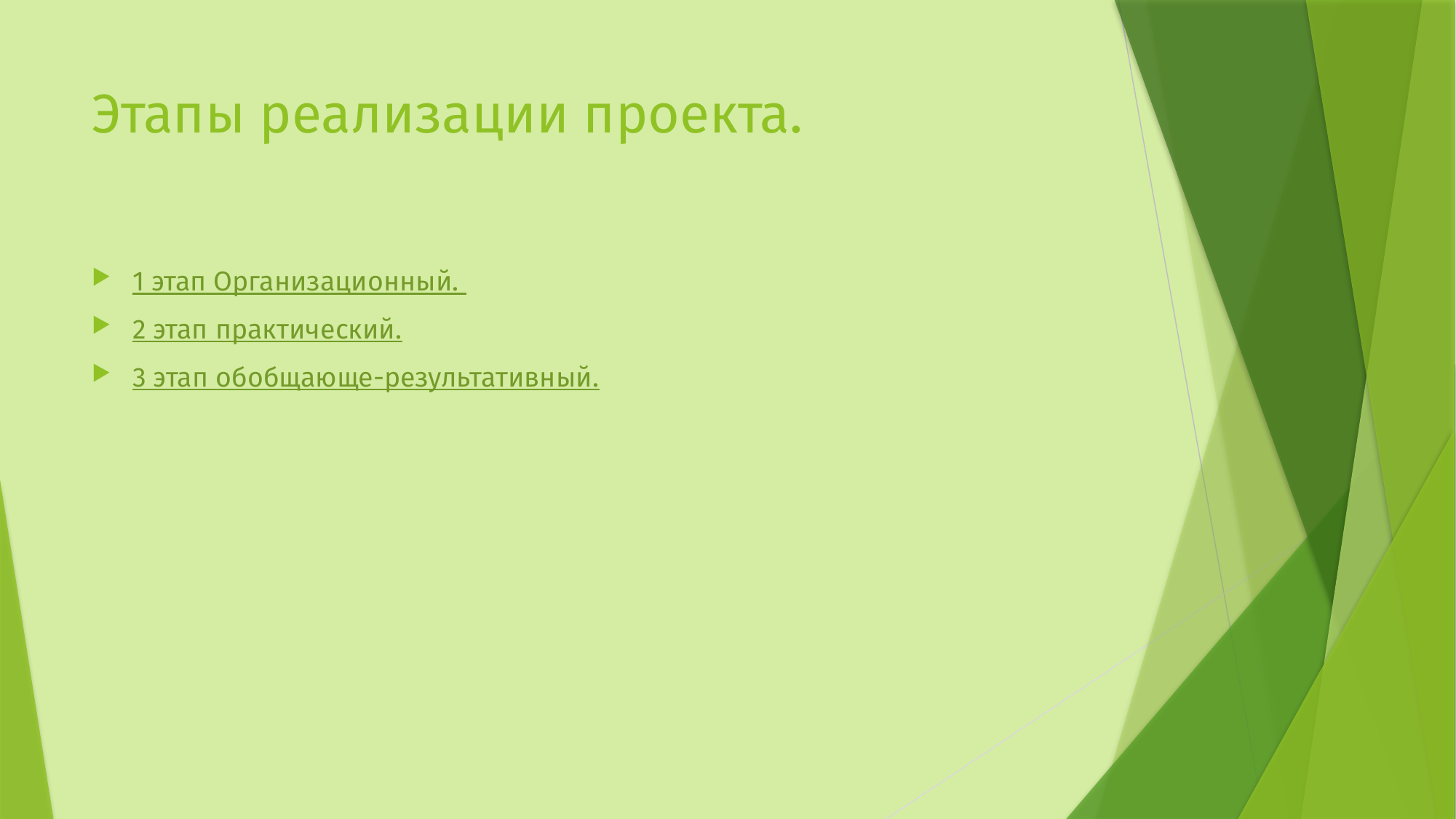

# Этапы реализации проекта.
1 этап Организационный.
2 этап практический.
3 этап обобщающе-результативный.